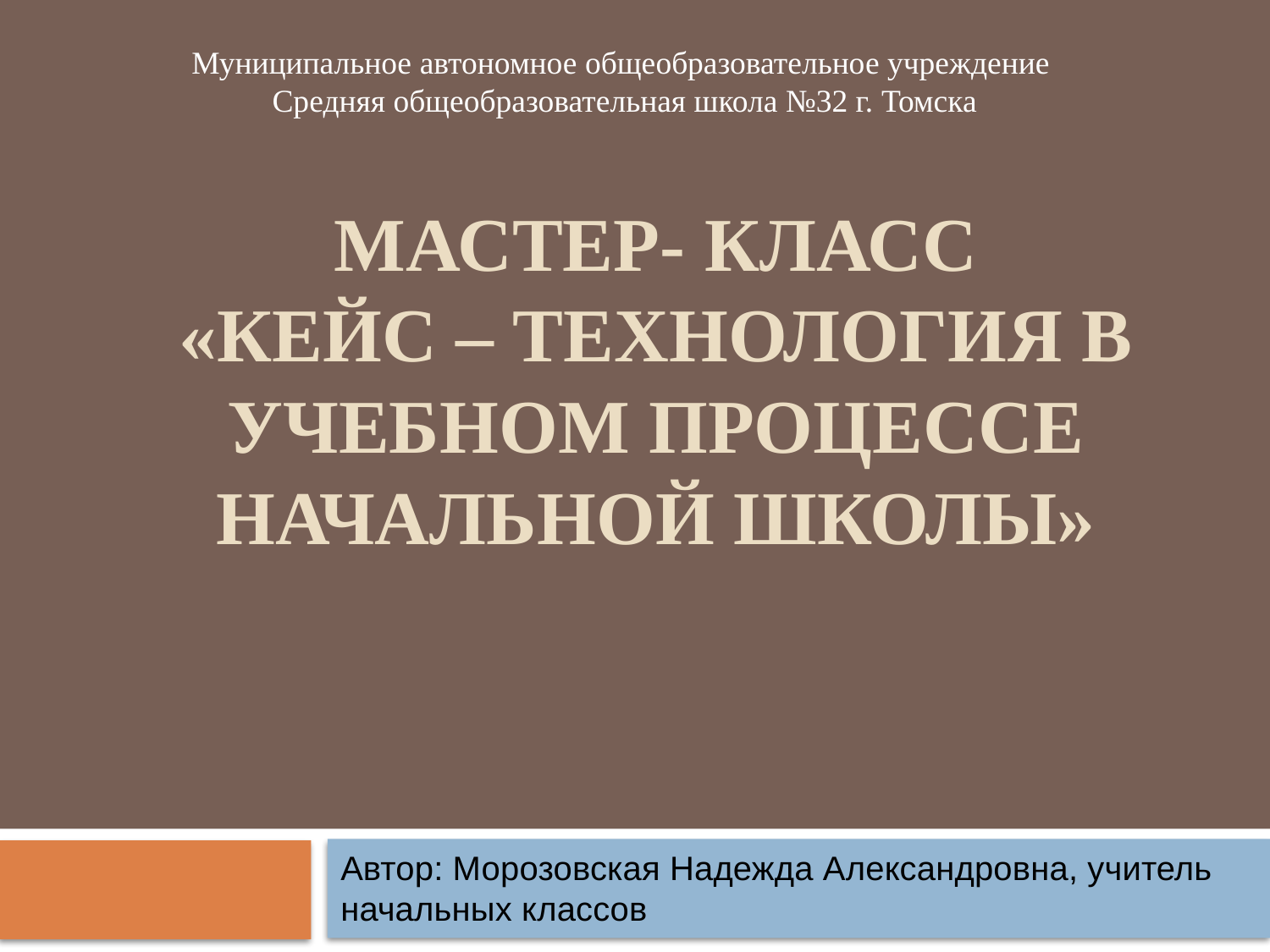

Муниципальное автономное общеобразовательное учреждение
Средняя общеобразовательная школа №32 г. Томска
# Мастер- класс «Кейс – технология в учебном процессе начальной школы»
Автор: Морозовская Надежда Александровна, учитель начальных классов